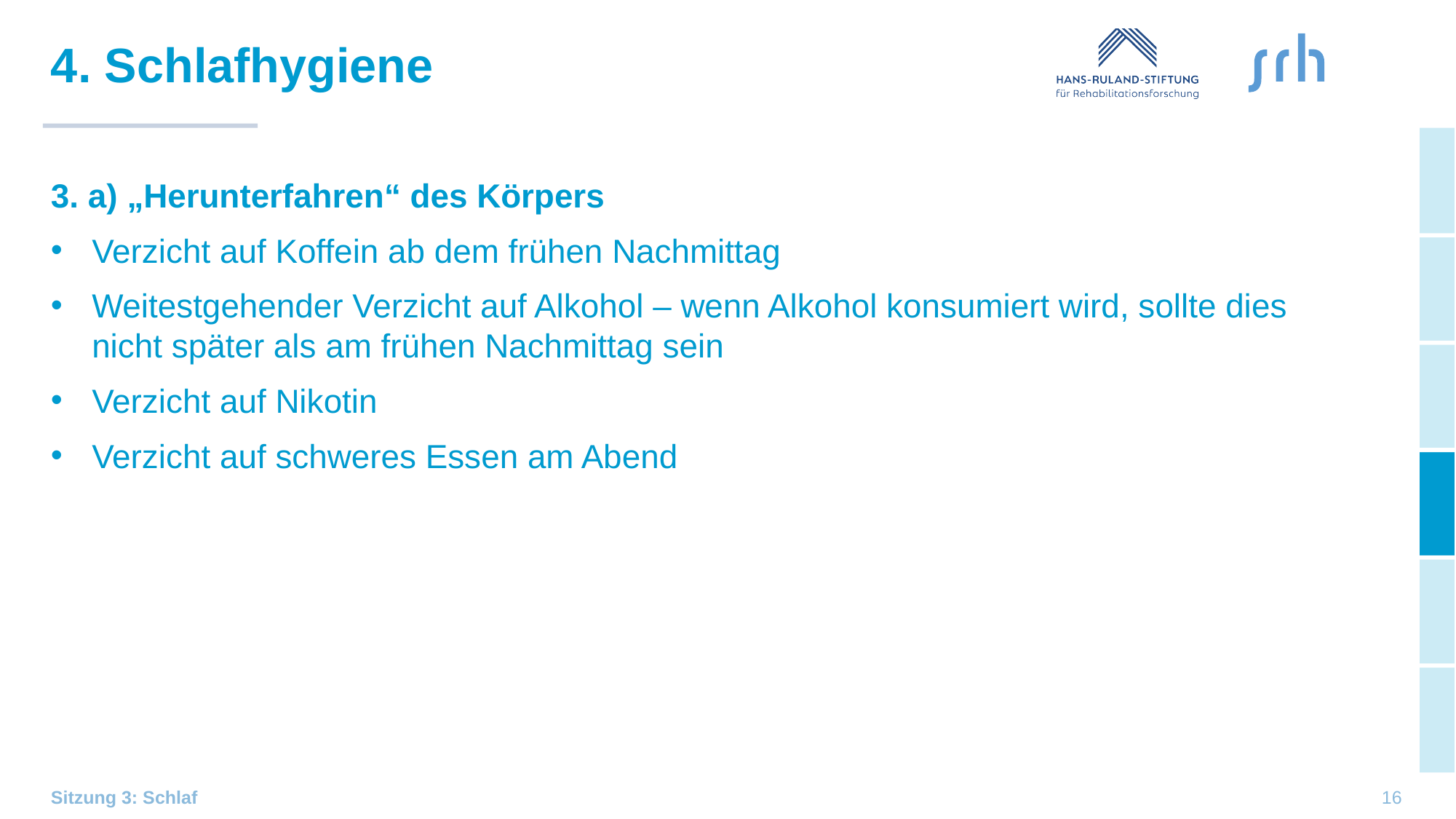

# 4. Schlafhygiene
3. a) „Herunterfahren“ des Körpers
Verzicht auf Koffein ab dem frühen Nachmittag
Weitestgehender Verzicht auf Alkohol – wenn Alkohol konsumiert wird, sollte dies nicht später als am frühen Nachmittag sein
Verzicht auf Nikotin
Verzicht auf schweres Essen am Abend

16
Sitzung 3: Schlaf